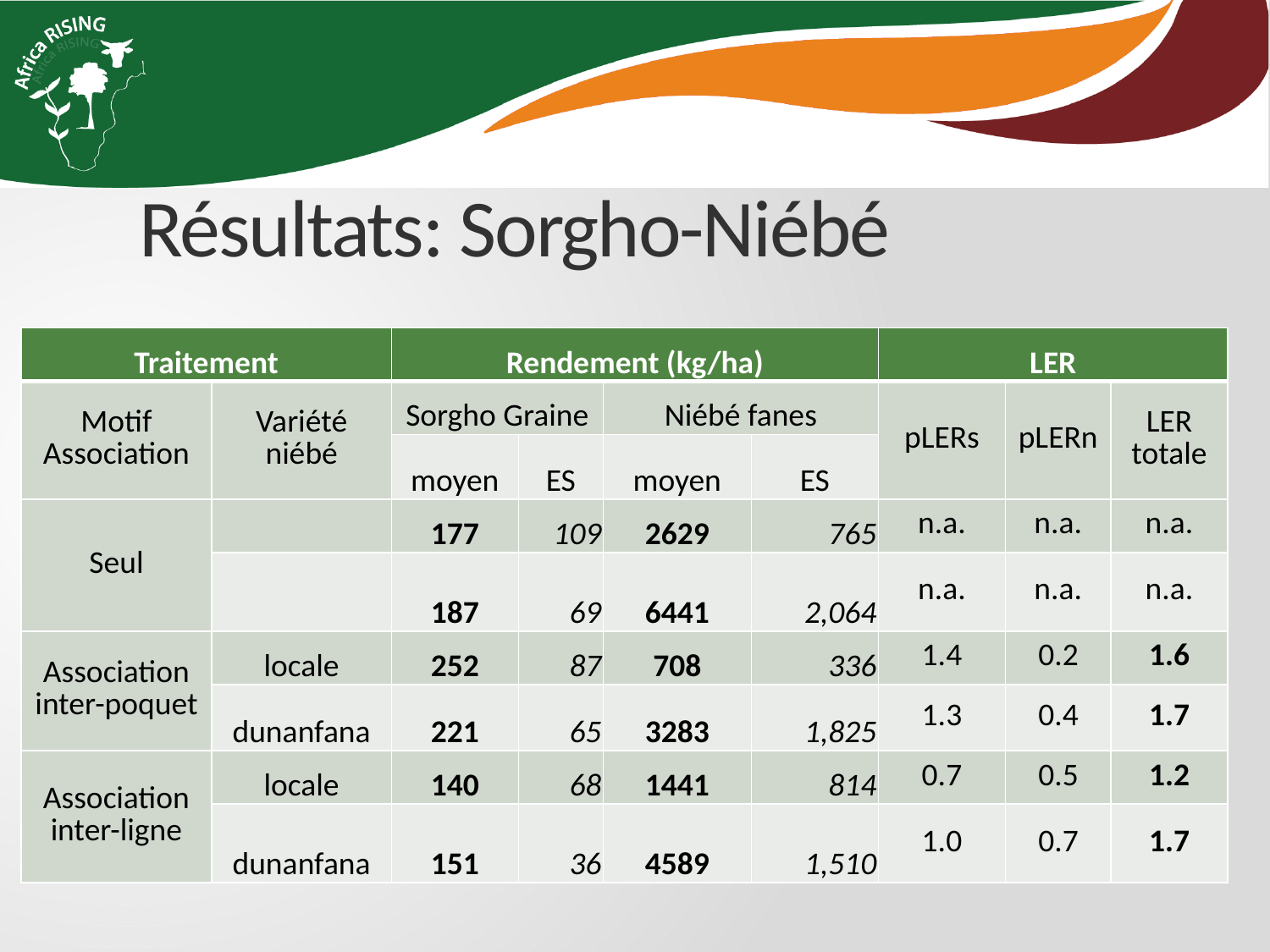

# Résultats: Sorgho-Niébé
| Traitement |  | Rendement (kg/ha) |  |  |  | LER |  |  |
| --- | --- | --- | --- | --- | --- | --- | --- | --- |
| Motif Association | Variété niébé | Sorgho Graine |  | Niébé fanes |  | pLERs | pLERn | LER totale |
|  |  | moyen | ES | moyen | ES |  |  |  |
| Seul |  | 177 | 109 | 2629 | 765 | n.a. | n.a. | n.a. |
|  |  | 187 | 69 | 6441 | 2,064 | n.a. | n.a. | n.a. |
| Association inter-poquet | locale | 252 | 87 | 708 | 336 | 1.4 | 0.2 | 1.6 |
|  | dunanfana | 221 | 65 | 3283 | 1,825 | 1.3 | 0.4 | 1.7 |
| Association inter-ligne | locale | 140 | 68 | 1441 | 814 | 0.7 | 0.5 | 1.2 |
|  | dunanfana | 151 | 36 | 4589 | 1,510 | 1.0 | 0.7 | 1.7 |